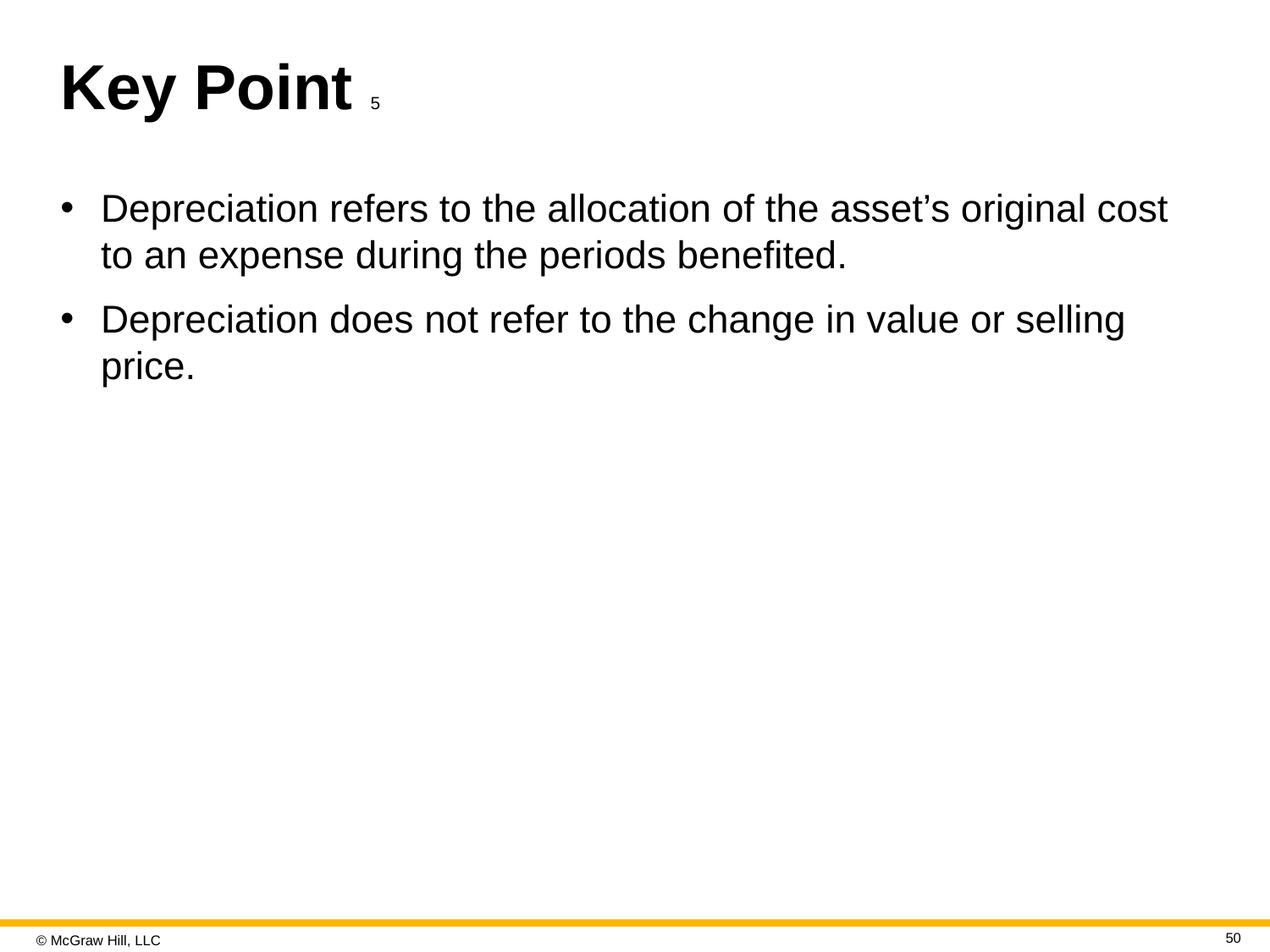

# Key Point 5
Depreciation refers to the allocation of the asset’s original cost to an expense during the periods benefited.
Depreciation does not refer to the change in value or selling price.
50